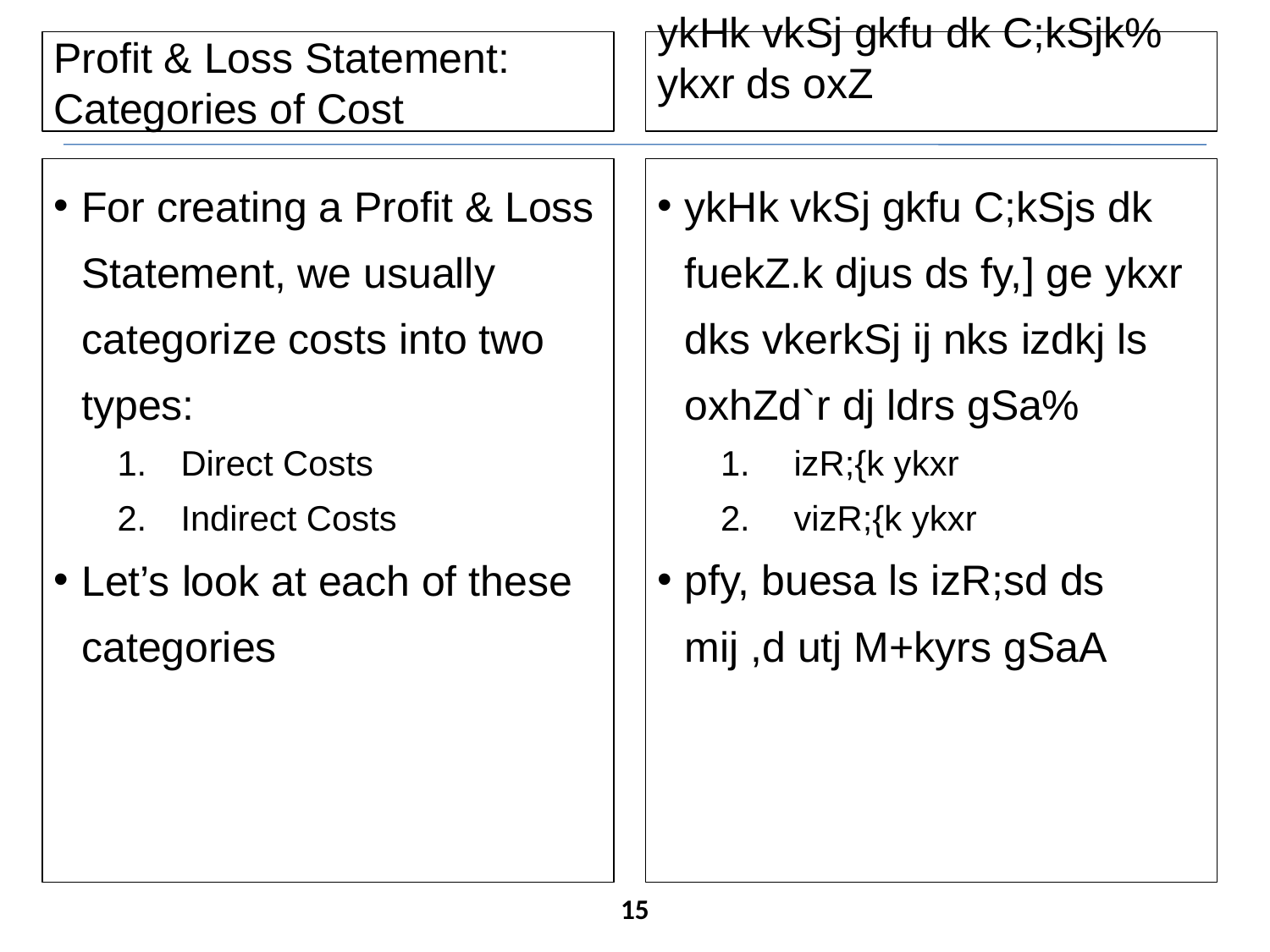

# Profit & Loss Statement: Categories of Cost
ykHk vkSj gkfu dk C;kSjk% ykxr ds oxZ

For creating a Profit & Loss Statement, we usually categorize costs into two types:
Direct Costs
Indirect Costs
Let’s look at each of these categories
ykHk vkSj gkfu C;kSjs dk fuekZ.k djus ds fy,] ge ykxr dks vkerkSj ij nks izdkj ls oxhZd`r dj ldrs gSa%
 izR;{k ykxr
 vizR;{k ykxr
pfy, buesa ls izR;sd ds mij ,d utj M+kyrs gSaA
15